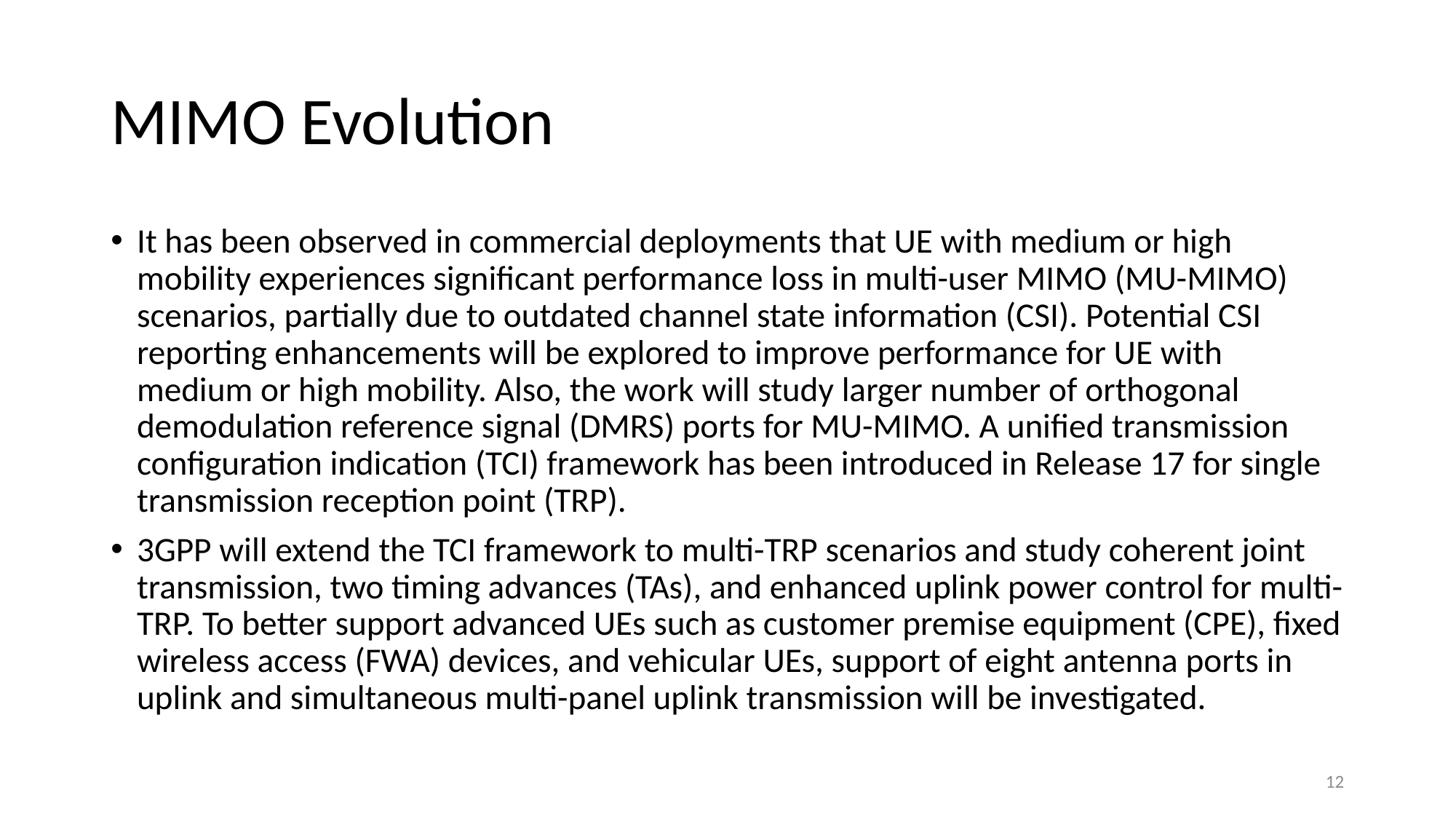

# MIMO Evolution
It has been observed in commercial deployments that UE with medium or high mobility experiences significant performance loss in multi-user MIMO (MU-MIMO) scenarios, partially due to outdated channel state information (CSI). Potential CSI reporting enhancements will be explored to improve performance for UE with medium or high mobility. Also, the work will study larger number of orthogonal demodulation reference signal (DMRS) ports for MU-MIMO. A unified transmission configuration indication (TCI) framework has been introduced in Release 17 for single transmission reception point (TRP).
3GPP will extend the TCI framework to multi-TRP scenarios and study coherent joint transmission, two timing advances (TAs), and enhanced uplink power control for multi-TRP. To better support advanced UEs such as customer premise equipment (CPE), fixed wireless access (FWA) devices, and vehicular UEs, support of eight antenna ports in uplink and simultaneous multi-panel uplink transmission will be investigated.
12